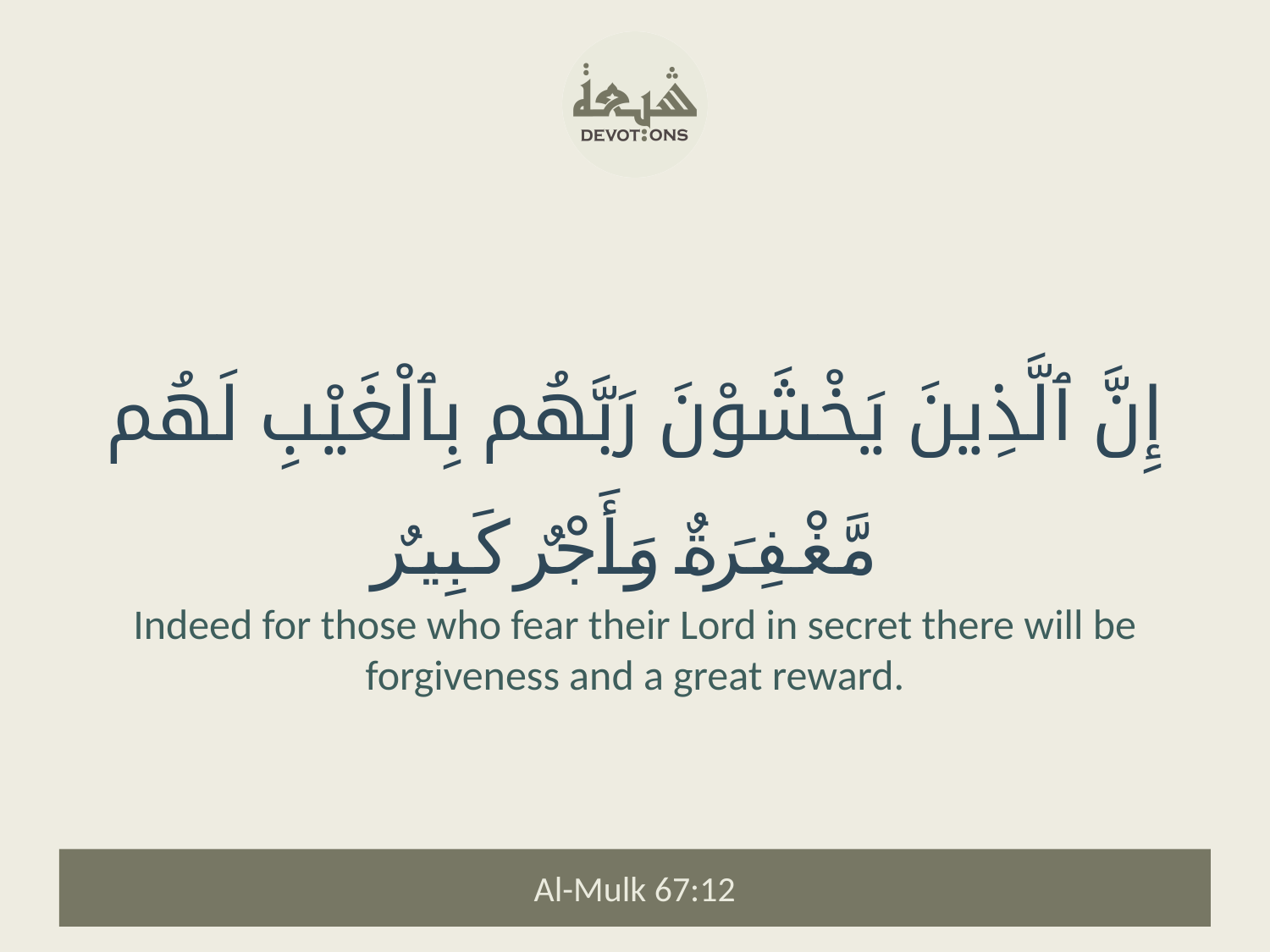

إِنَّ ٱلَّذِينَ يَخْشَوْنَ رَبَّهُم بِٱلْغَيْبِ لَهُم مَّغْفِرَةٌ وَأَجْرٌ كَبِيرٌ
Indeed for those who fear their Lord in secret there will be forgiveness and a great reward.
Al-Mulk 67:12